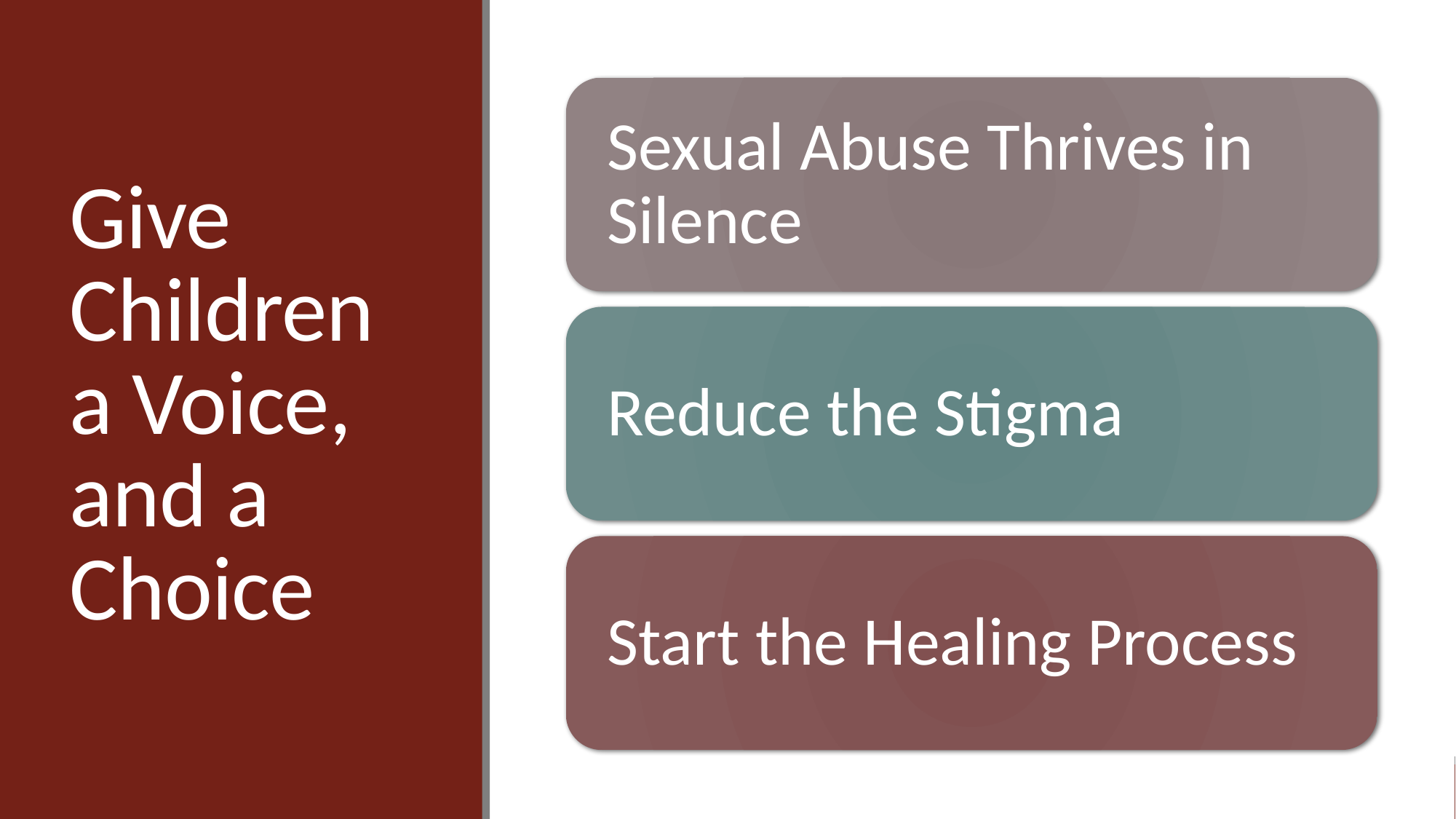

# Give Children a Voice, and a Choice
Sexual Abuse Thrives in Silence
Reduce the Stigma
Start the Healing Process